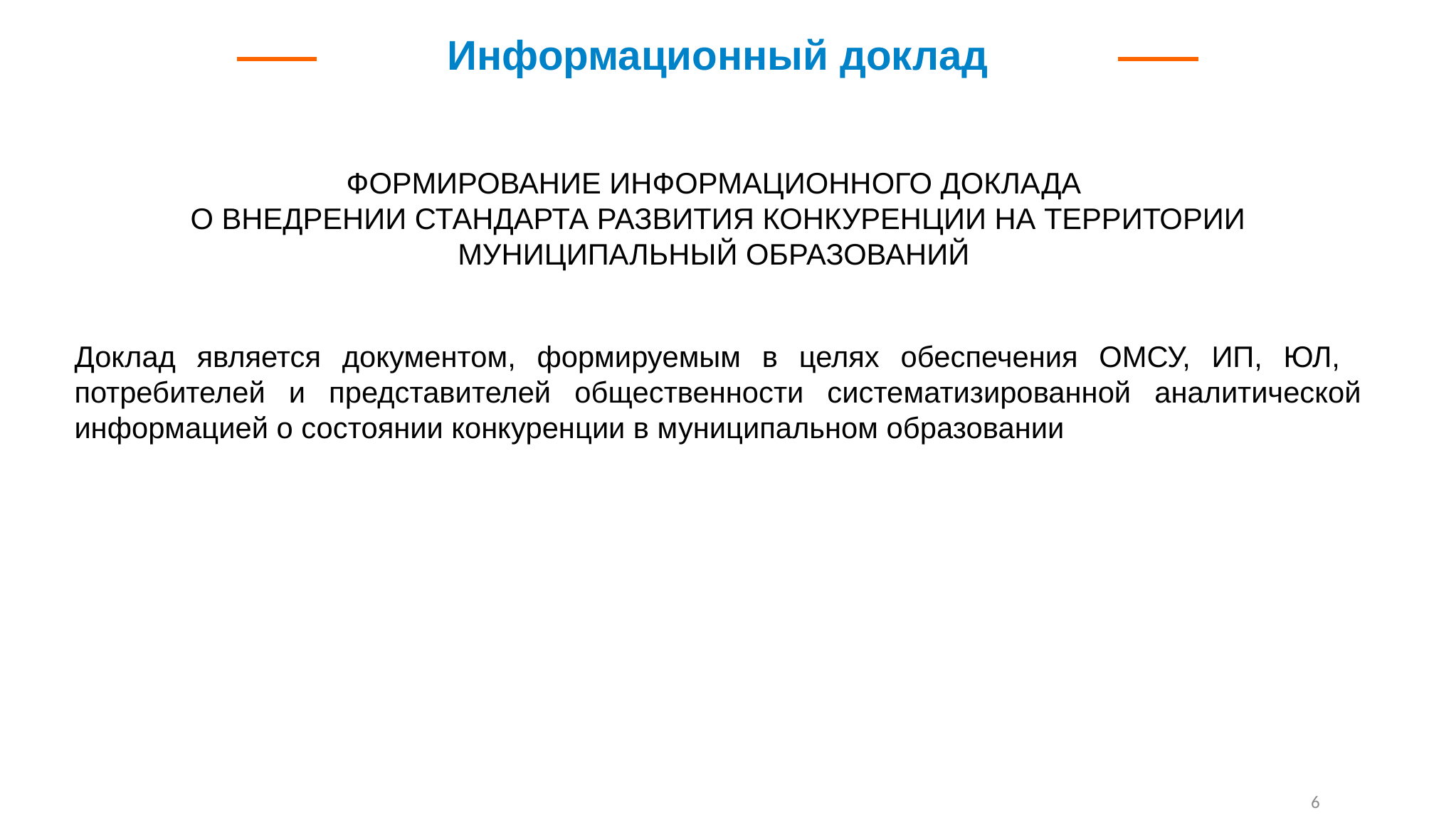

Информационный доклад

ФОРМИРОВАНИЕ ИНФОРМАЦИОННОГО ДОКЛАДА
О ВНЕДРЕНИИ СТАНДАРТА РАЗВИТИЯ КОНКУРЕНЦИИ НА ТЕРРИТОРИИ МУНИЦИПАЛЬНЫЙ ОБРАЗОВАНИЙ
Доклад является документом, формируемым в целях обеспечения ОМСУ, ИП, ЮЛ,  потребителей и представителей общественности систематизированной аналитической информацией о состоянии конкуренции в муниципальном образовании
6